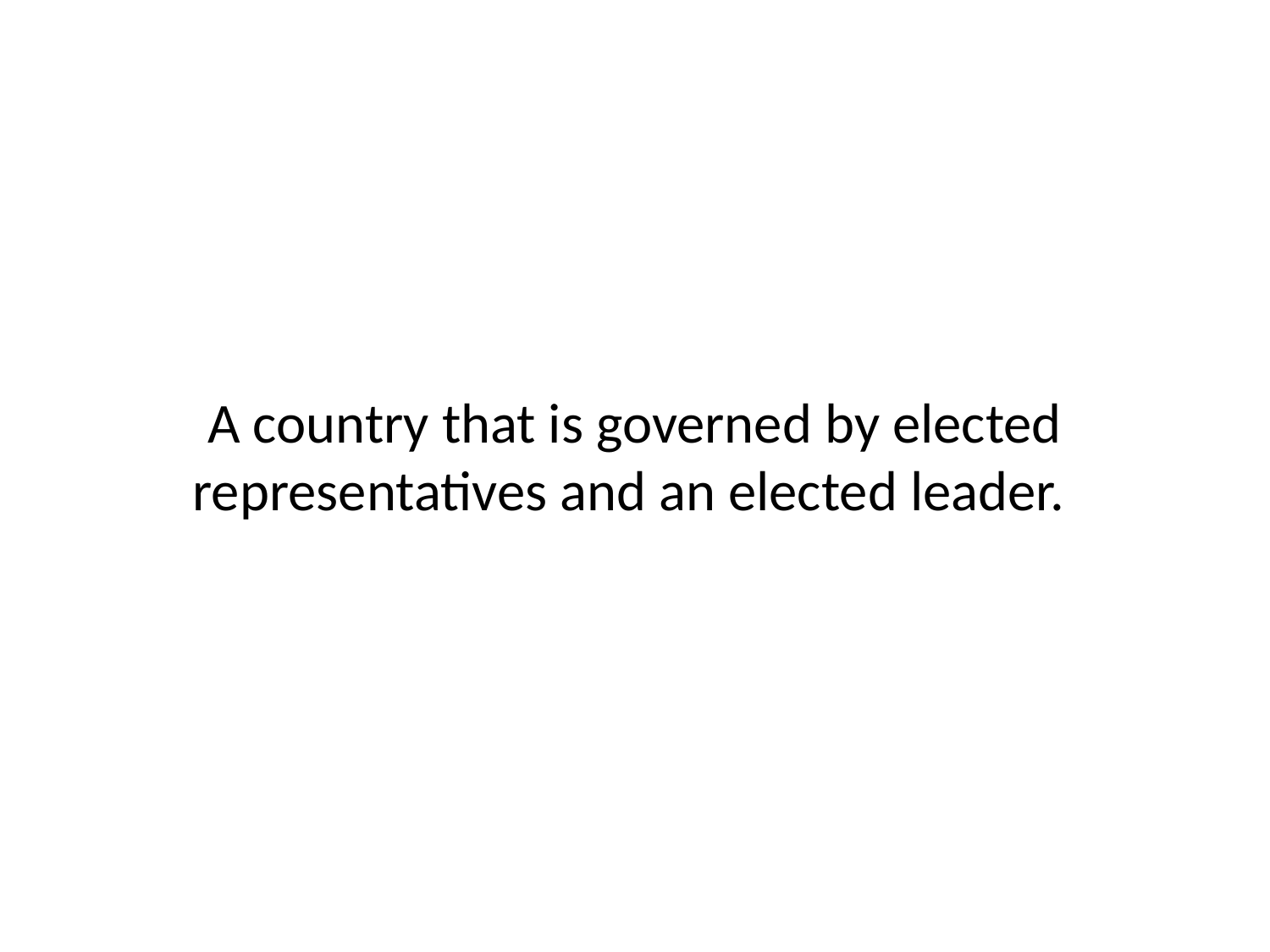

A country that is governed by elected representatives and an elected leader.